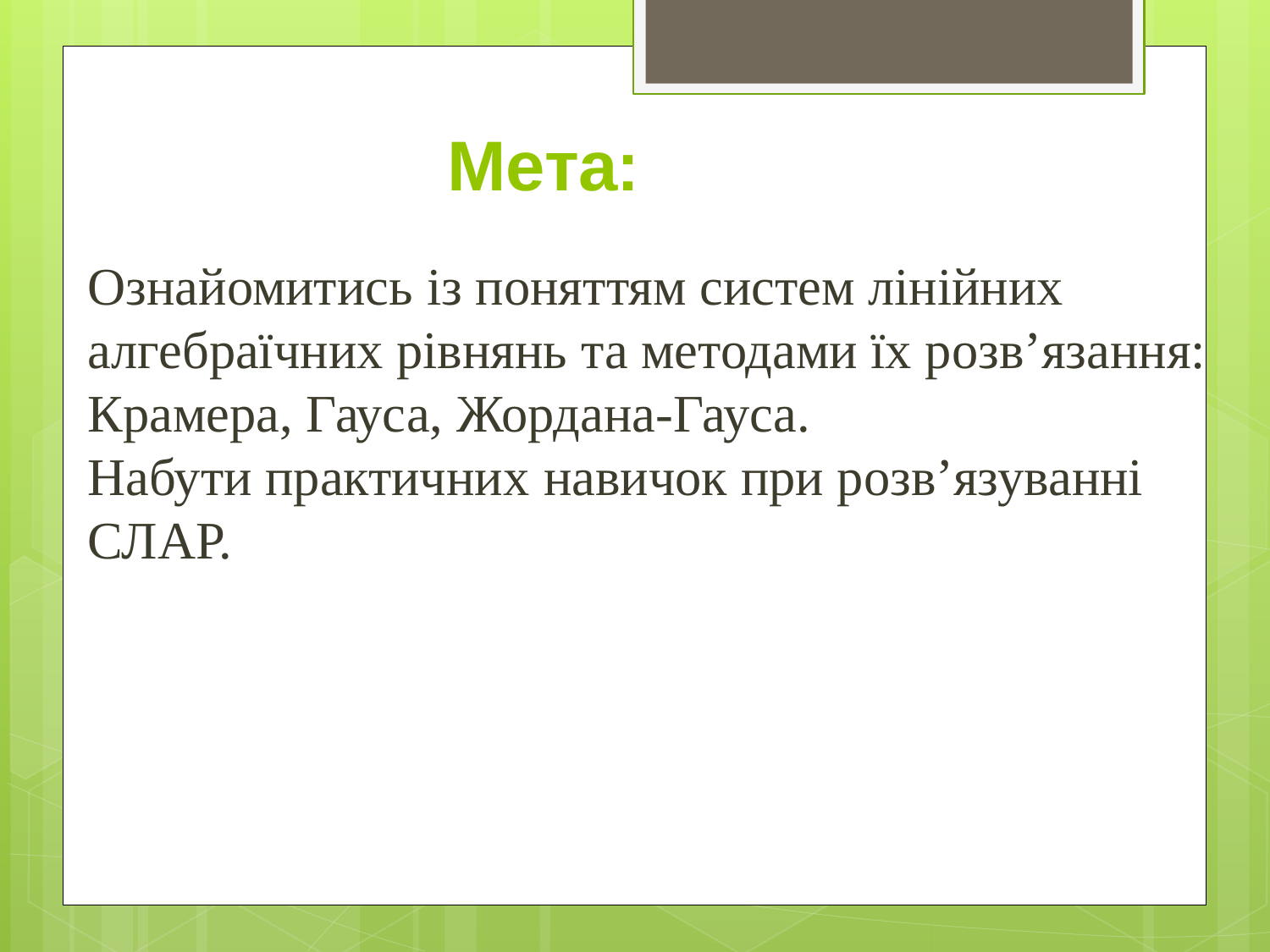

Мета:
Ознайомитись із поняттям систем лінійних алгебраїчних рівнянь та методами їх розв’язання:  Крамера, Гауса, Жордана-Гауса.
Набути практичних навичок при розв’язуванні СЛАР.